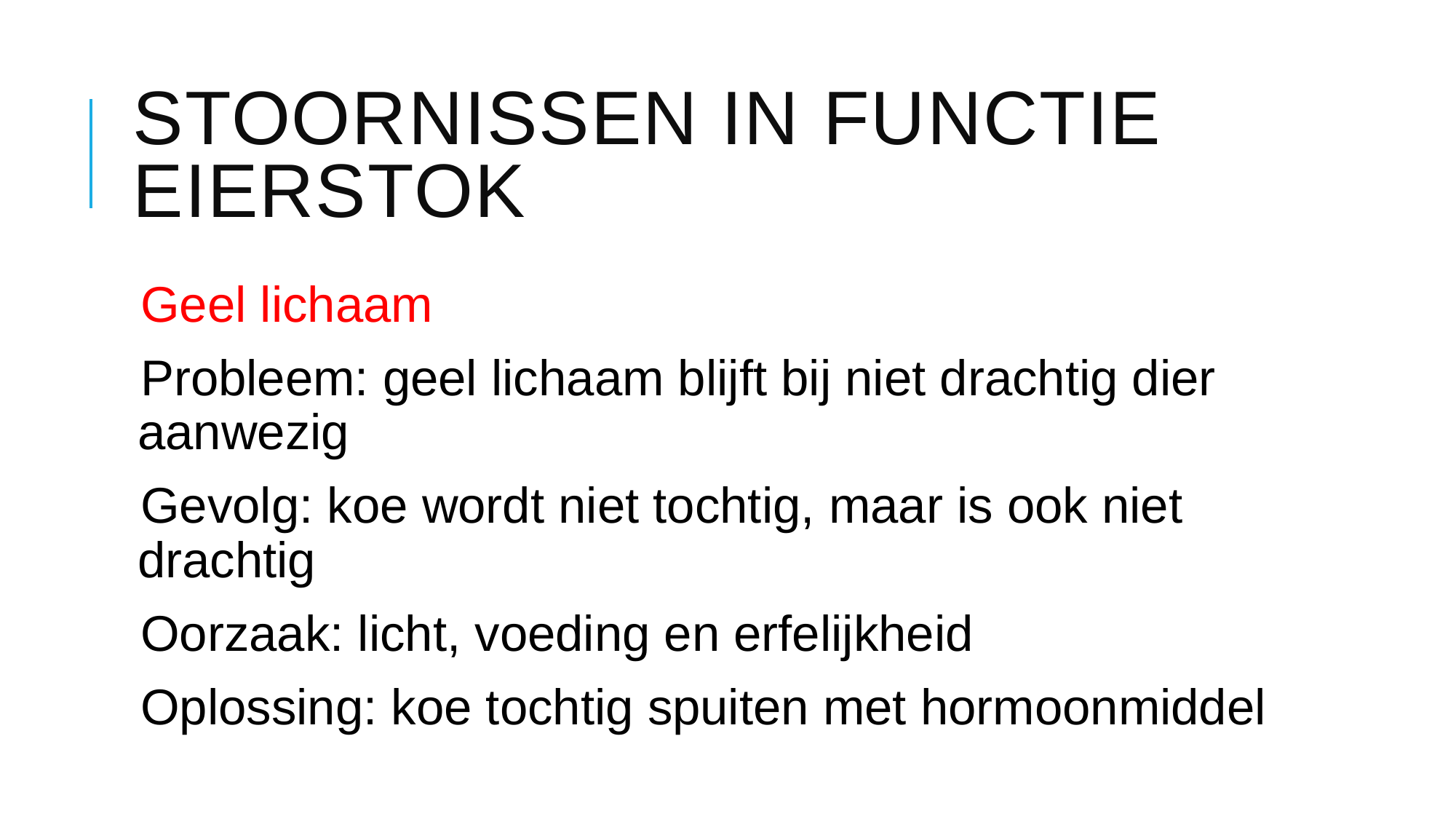

# Stoornissen in functie eierstok
Geel lichaam
Probleem: geel lichaam blijft bij niet drachtig dier aanwezig
Gevolg: koe wordt niet tochtig, maar is ook niet drachtig
Oorzaak: licht, voeding en erfelijkheid
Oplossing: koe tochtig spuiten met hormoonmiddel